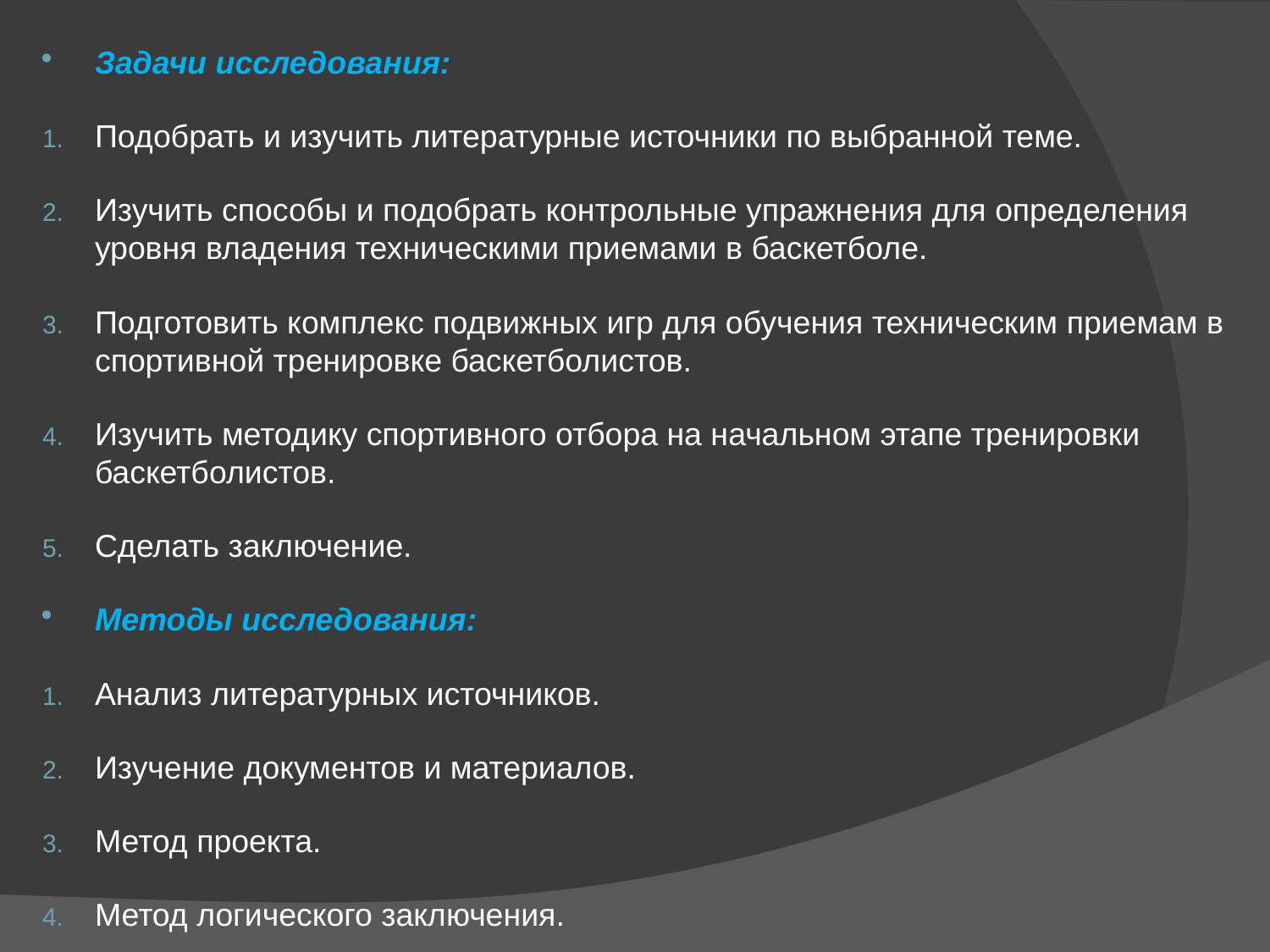

Задачи исследования:
Подобрать и изучить литературные источники по выбранной теме.
Изучить способы и подобрать контрольные упражнения для определения уровня владения техническими приемами в баскетболе.
Подготовить комплекс подвижных игр для обучения техническим приемам в спортивной тренировке баскетболистов.
Изучить методику спортивного отбора на начальном этапе тренировки баскетболистов.
Сделать заключение.
Методы исследования:
Анализ литературных источников.
Изучение документов и материалов.
Метод проекта.
Метод логического заключения.